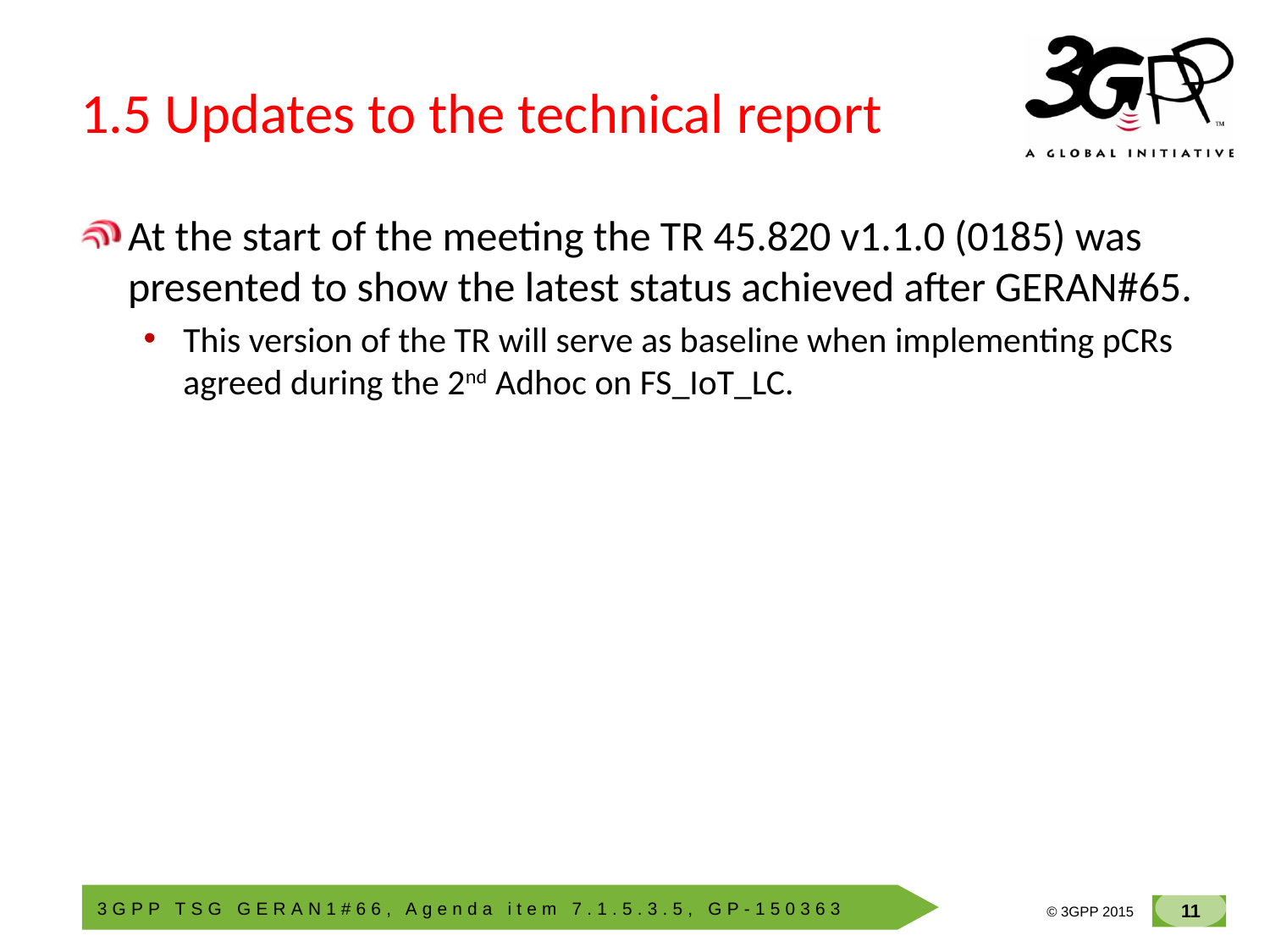

# 1.5 Updates to the technical report
At the start of the meeting the TR 45.820 v1.1.0 (0185) was presented to show the latest status achieved after GERAN#65.
This version of the TR will serve as baseline when implementing pCRs agreed during the 2nd Adhoc on FS_IoT_LC.